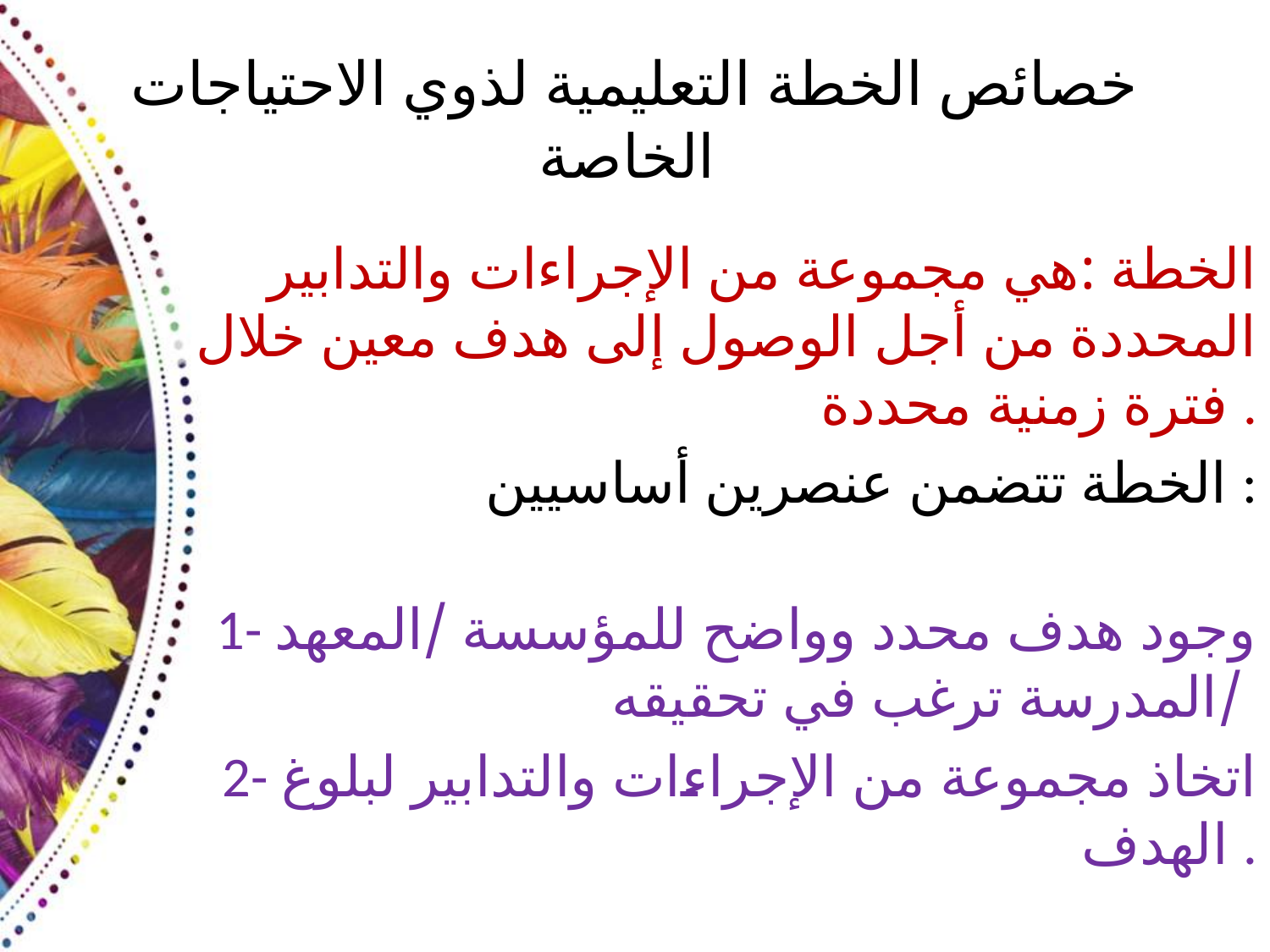

# خصائص الخطة التعليمية لذوي الاحتياجات الخاصة
الخطة :هي مجموعة من الإجراءات والتدابير المحددة من أجل الوصول إلى هدف معين خلال فترة زمنية محددة .
الخطة تتضمن عنصرين أساسيين :
1- وجود هدف محدد وواضح للمؤسسة /المعهد /المدرسة ترغب في تحقيقه
2- اتخاذ مجموعة من الإجراءات والتدابير لبلوغ الهدف .